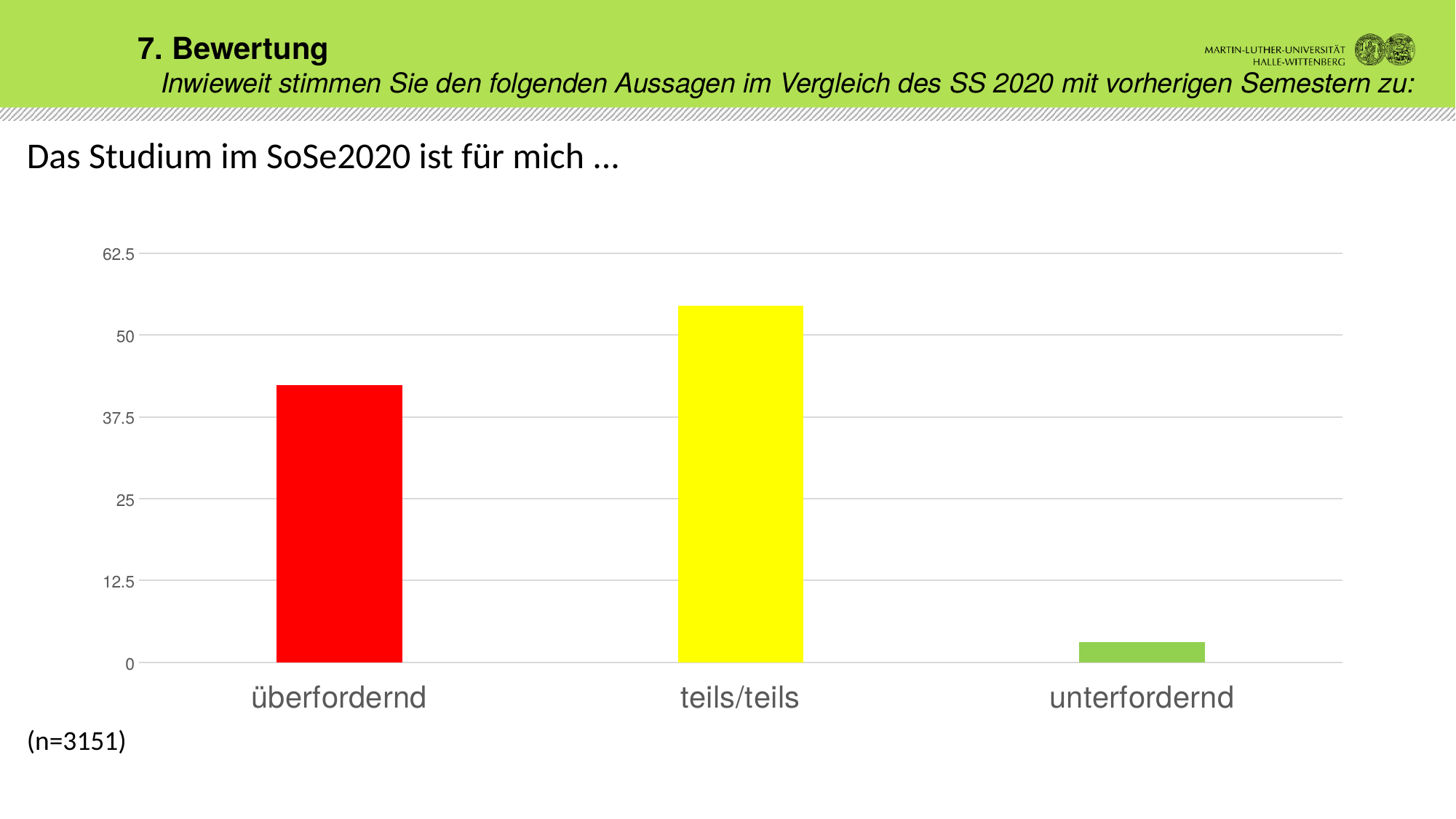

7. Bewertung
   Inwieweit stimmen Sie den folgenden Aussagen im Vergleich des SS 2020 mit vorherigen Semestern zu:
# Das Studium im SoSe2020 ist für mich ... (n=3151)

### Chart

| Category | Datenreihe 1 |
|---|---|
| überfordernd | 42.3 |
| teils/teils | 54.5 |
| unterfordernd | 3.1 |